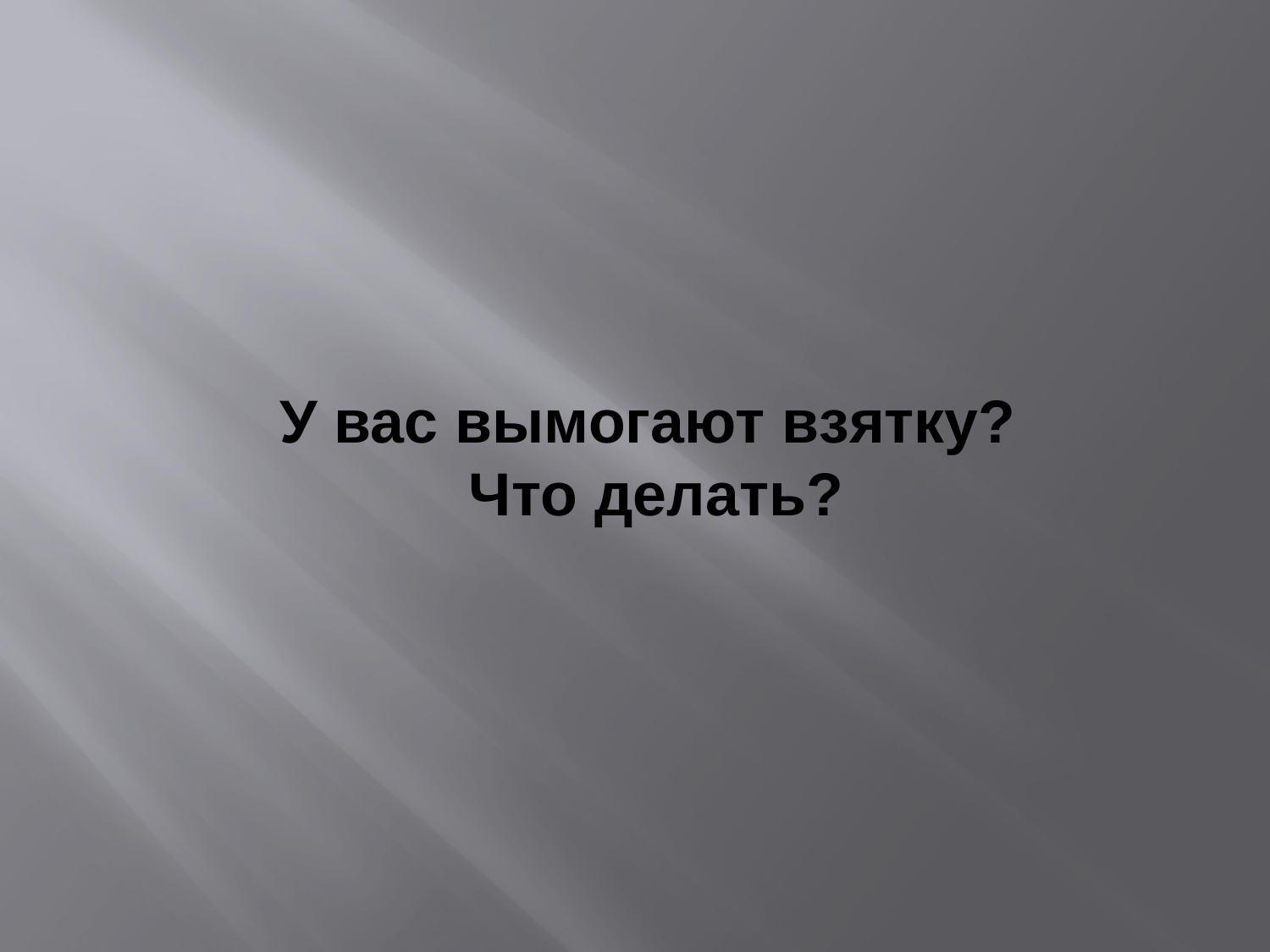

# У вас вымогают взятку? Что делать?